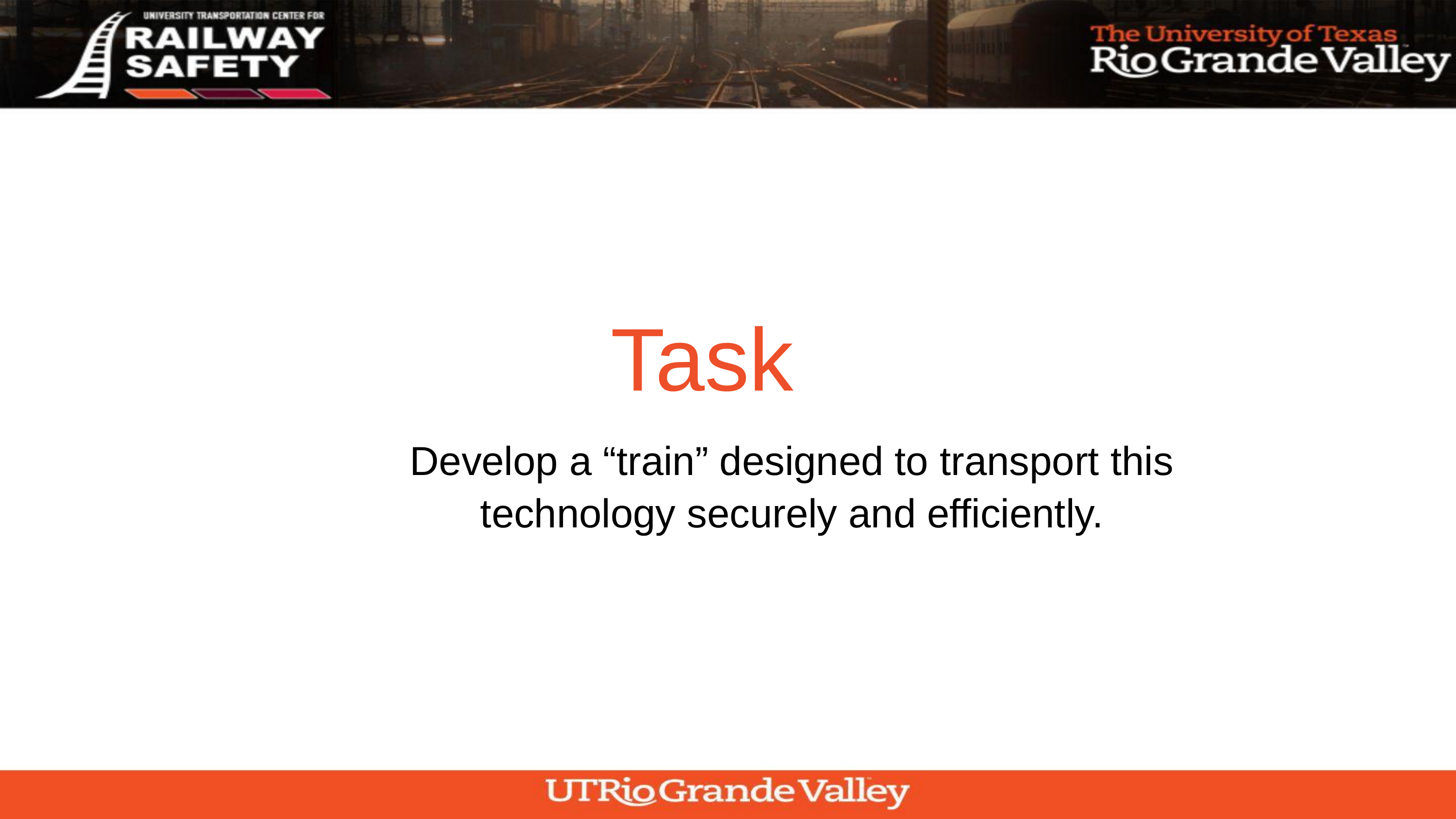

Task
Develop a “train” designed to transport this technology securely and efficiently.